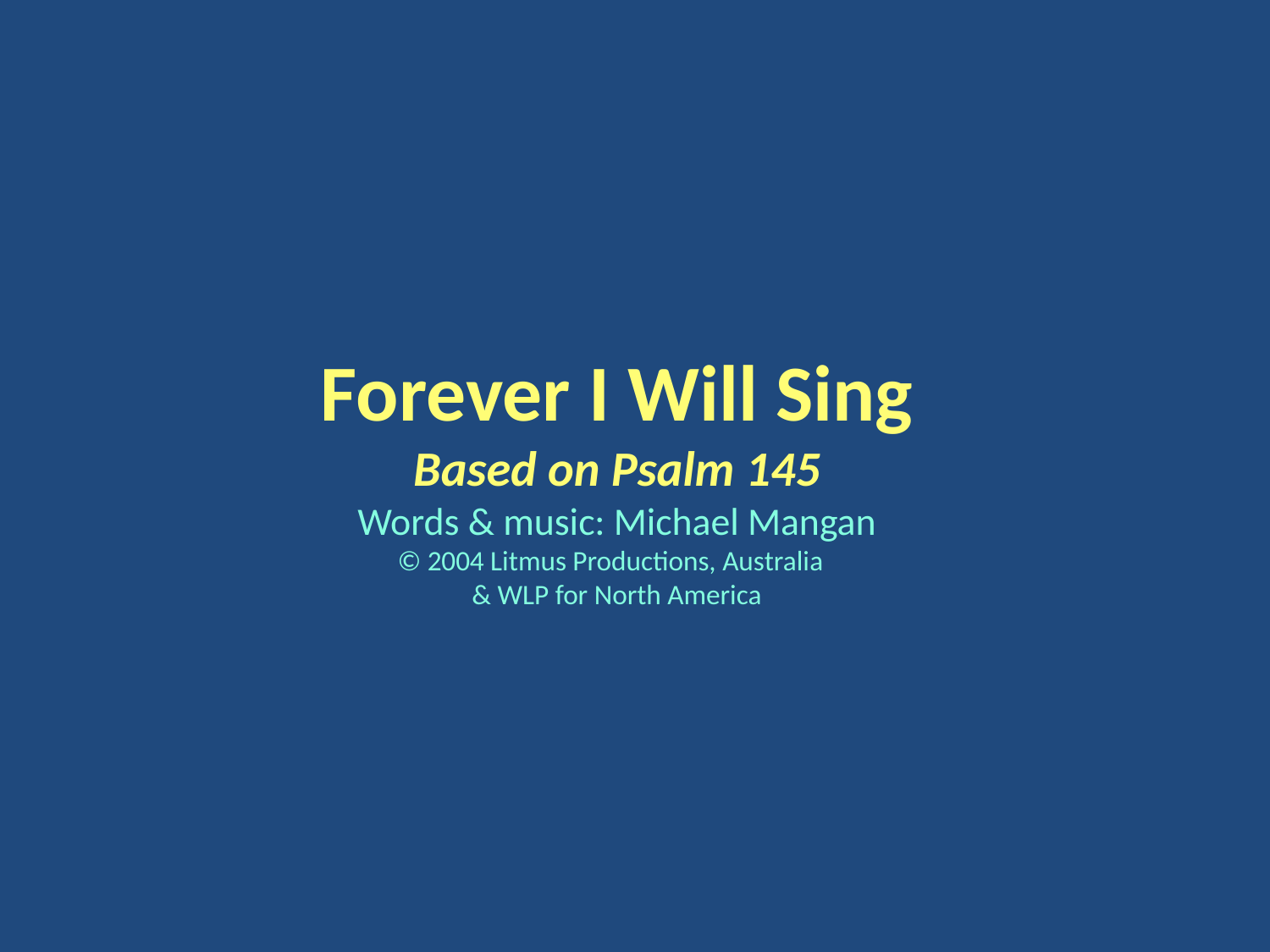

Forever I Will Sing
Based on Psalm 145
Words & music: Michael Mangan
© 2004 Litmus Productions, Australia
& WLP for North America